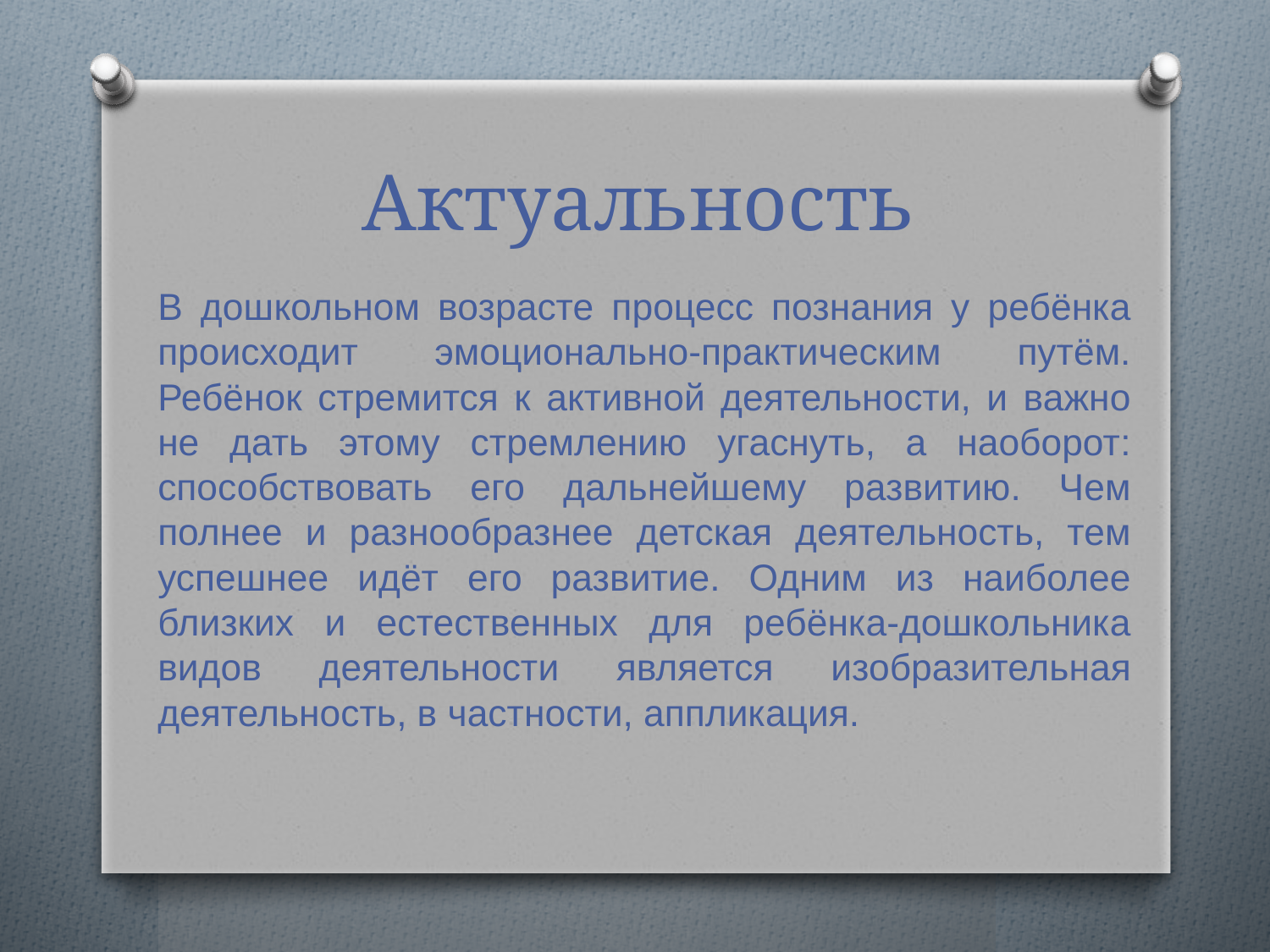

# Актуальность
В дошкольном возрасте процесс познания у ребёнка происходит эмоционально-практическим путём. Ребёнок стремится к активной деятельности, и важно не дать этому стремлению угаснуть, а наоборот: способствовать его дальнейшему развитию. Чем полнее и разнообразнее детская деятельность, тем успешнее идёт его развитие. Одним из наиболее близких и естественных для ребёнка-дошкольника видов деятельности является изобразительная деятельность, в частности, аппликация.